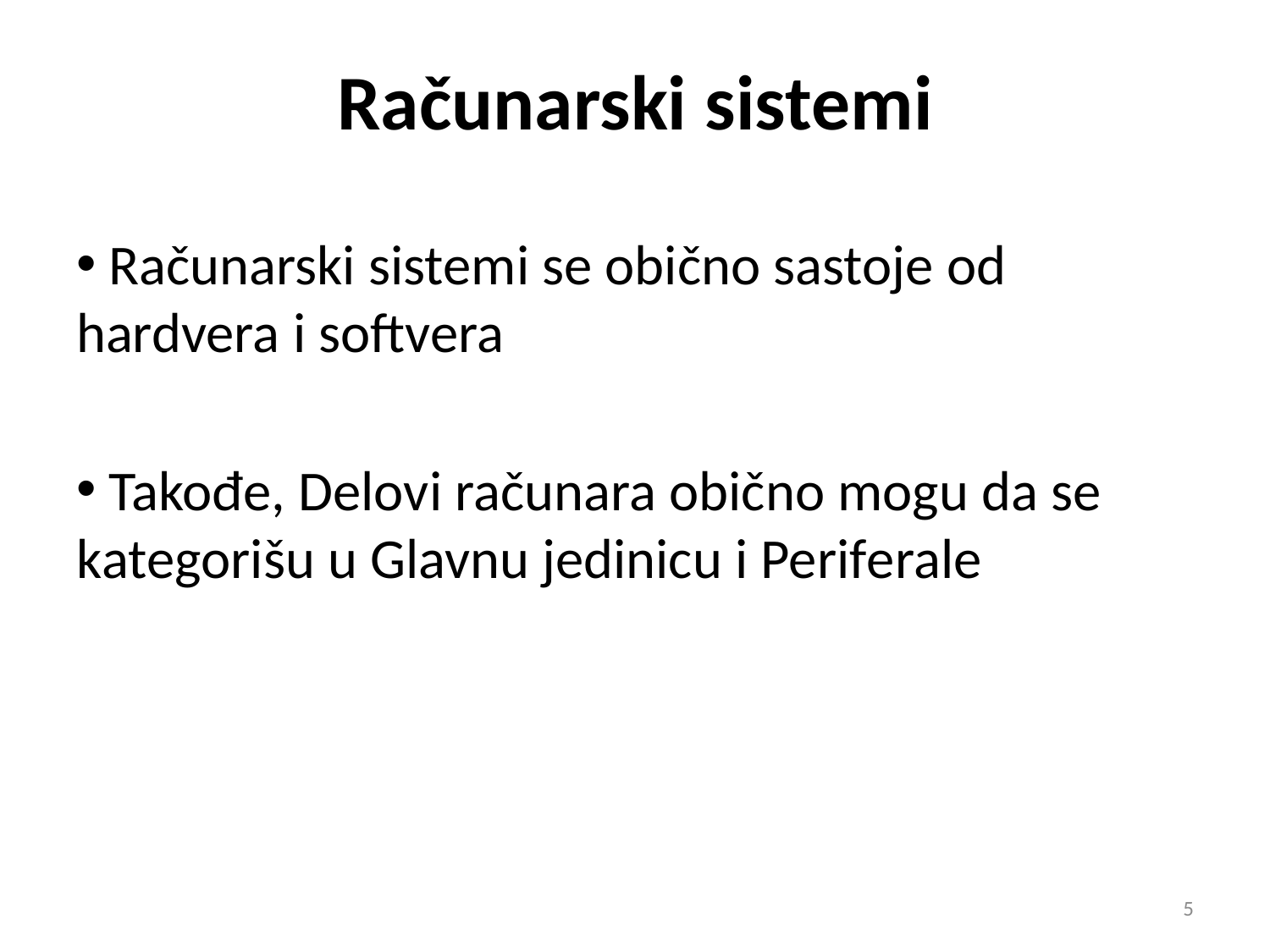

# Računarski sistemi
 Računarski sistemi se obično sastoje od hardvera i softvera

 Takođe, Delovi računara obično mogu da se kategorišu u Glavnu jedinicu i Periferale
5